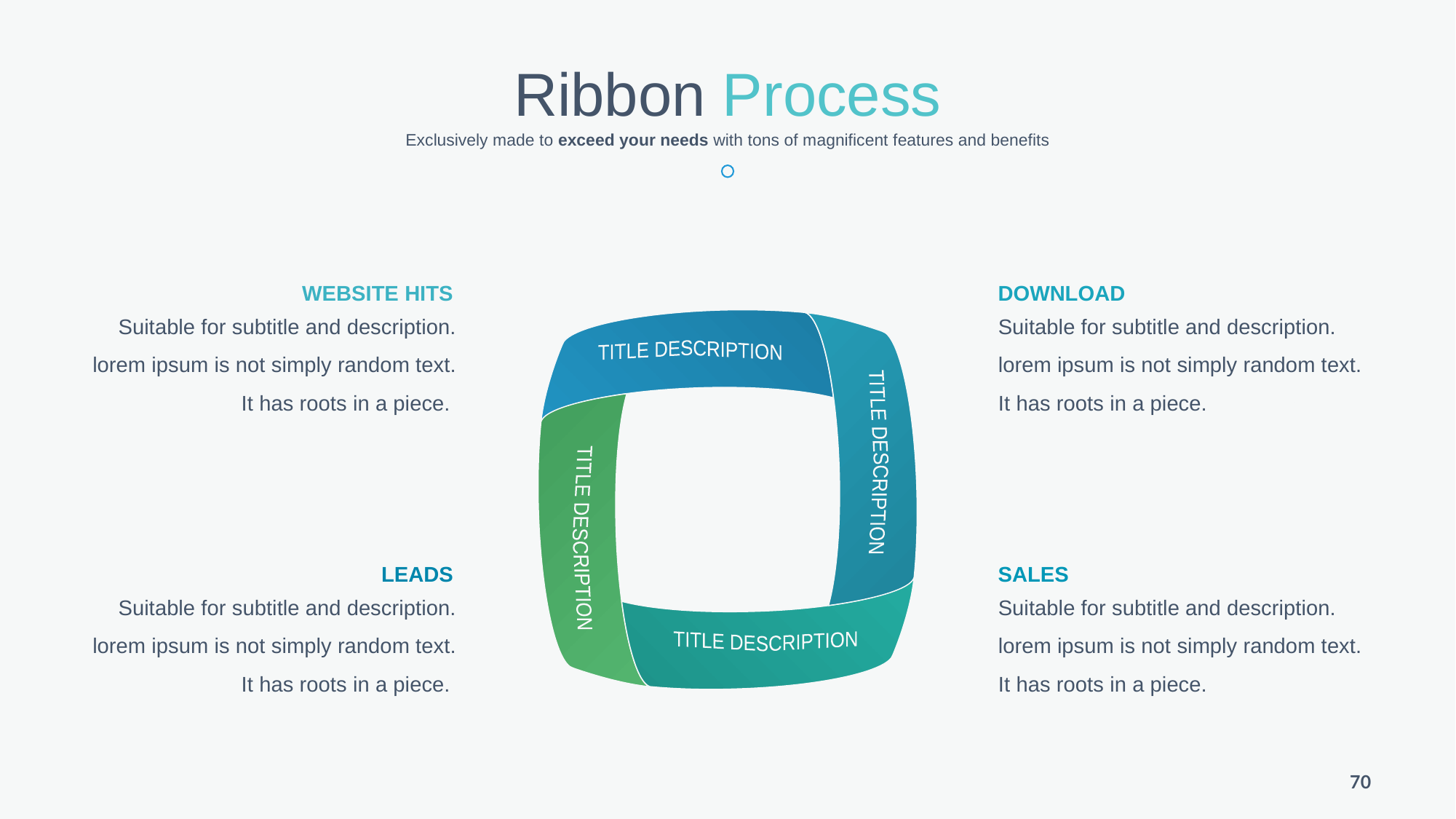

Ribbon Process
Exclusively made to exceed your needs with tons of magnificent features and benefits

WEBSITE HITS
DOWNLOAD
Suitable for subtitle and description. lorem ipsum is not simply random text. It has roots in a piece.
Suitable for subtitle and description. lorem ipsum is not simply random text. It has roots in a piece.

TITLE DESCRIPTION

TITLE DESCRIPTION

TITLE DESCRIPTION
SALES
LEADS
Suitable for subtitle and description. lorem ipsum is not simply random text. It has roots in a piece.
Suitable for subtitle and description. lorem ipsum is not simply random text. It has roots in a piece.

TITLE DESCRIPTION